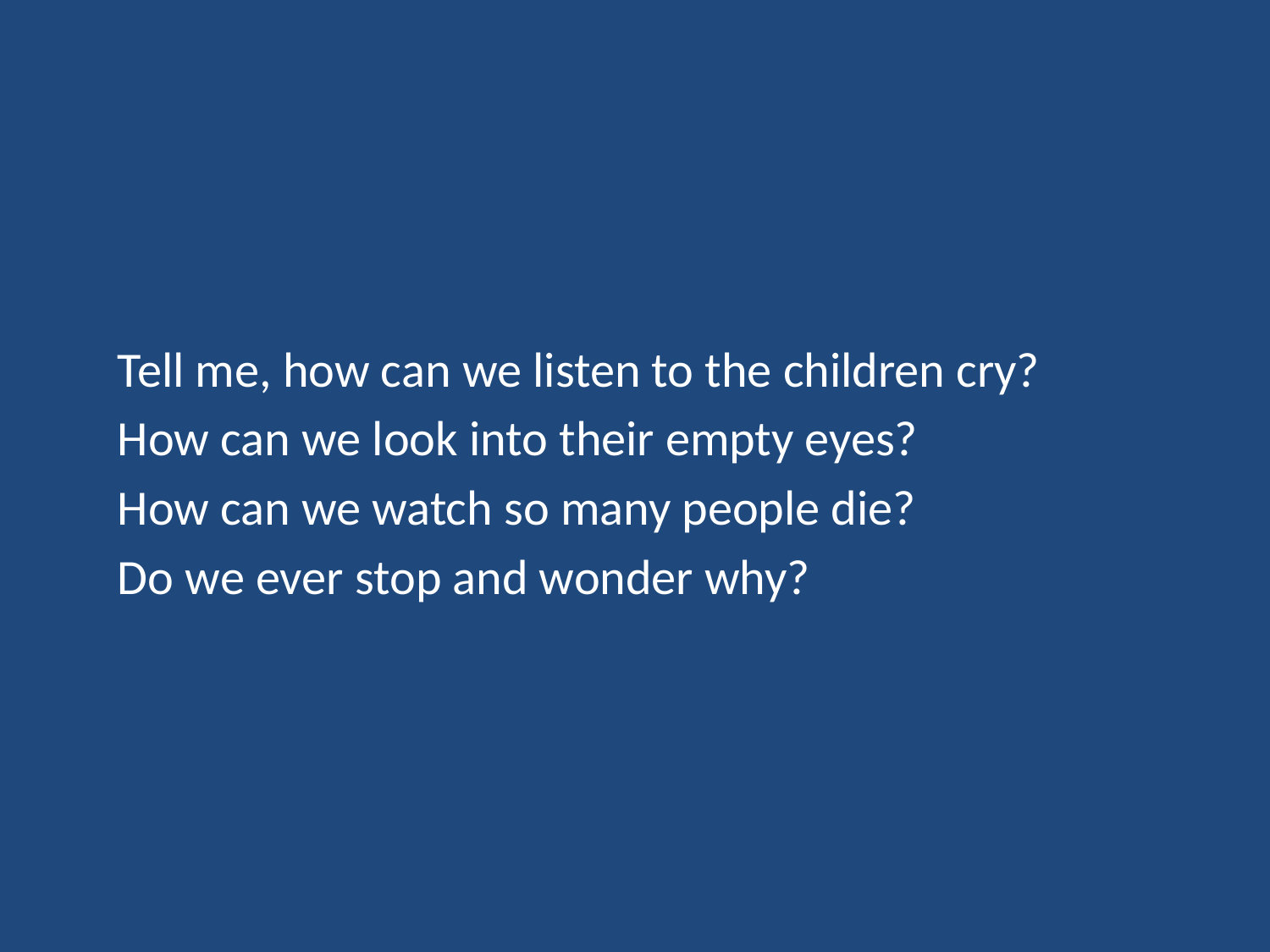

Tell me, how can we listen to the children cry?
How can we look into their empty eyes?
How can we watch so many people die?
Do we ever stop and wonder why?